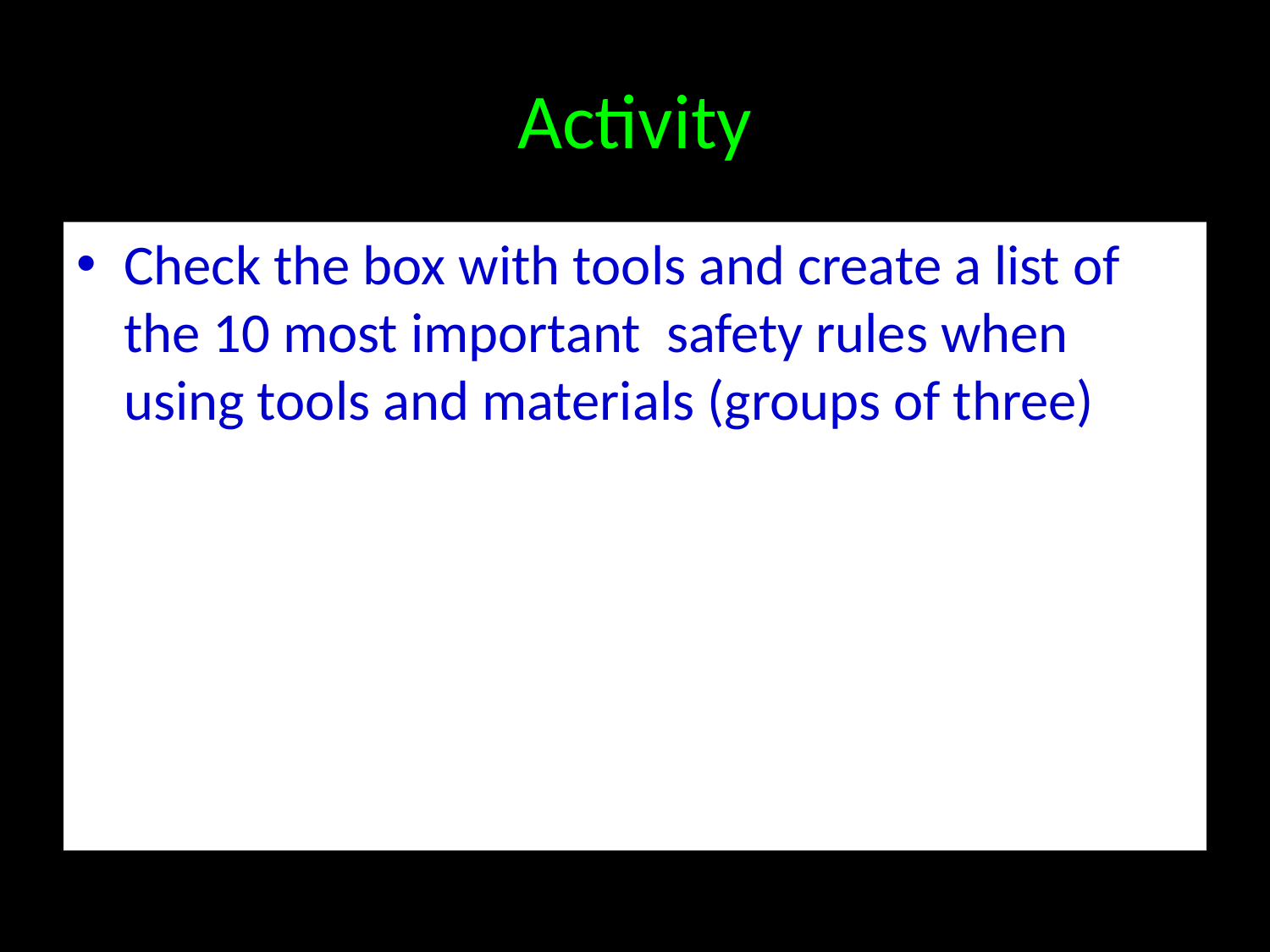

# Activity
Check the box with tools and create a list of the 10 most important  safety rules when using tools and materials (groups of three)